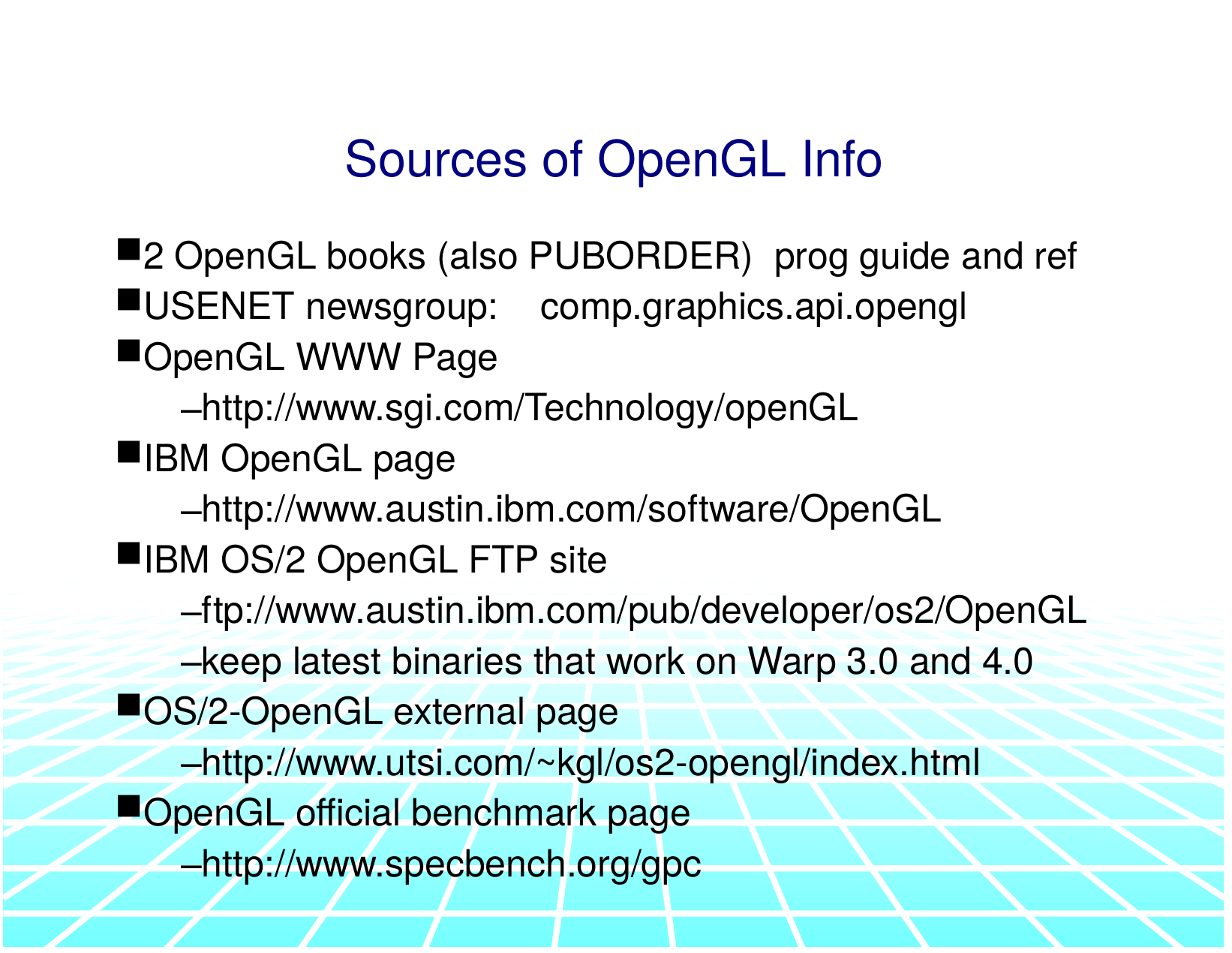

Sources of OpenGL Info
2 OpenGL books (also PUBORDER)  prog guide and ref
USENET newsgroup:    comp.graphics.api.opengl
OpenGL WWW Page
http://www.sgi.com/Technology/openGL
IBM OpenGL page
http://www.austin.ibm.com/software/OpenGL
IBM OS/2 OpenGL FTP site
ftp://www.austin.ibm.com/pub/developer/os2/OpenGL
keep latest binaries that work on Warp 3.0 and 4.0
OS/2-OpenGL external page
http://www.utsi.com/~kgl/os2-opengl/index.html
OpenGL official benchmark page
http://www.specbench.org/gpc